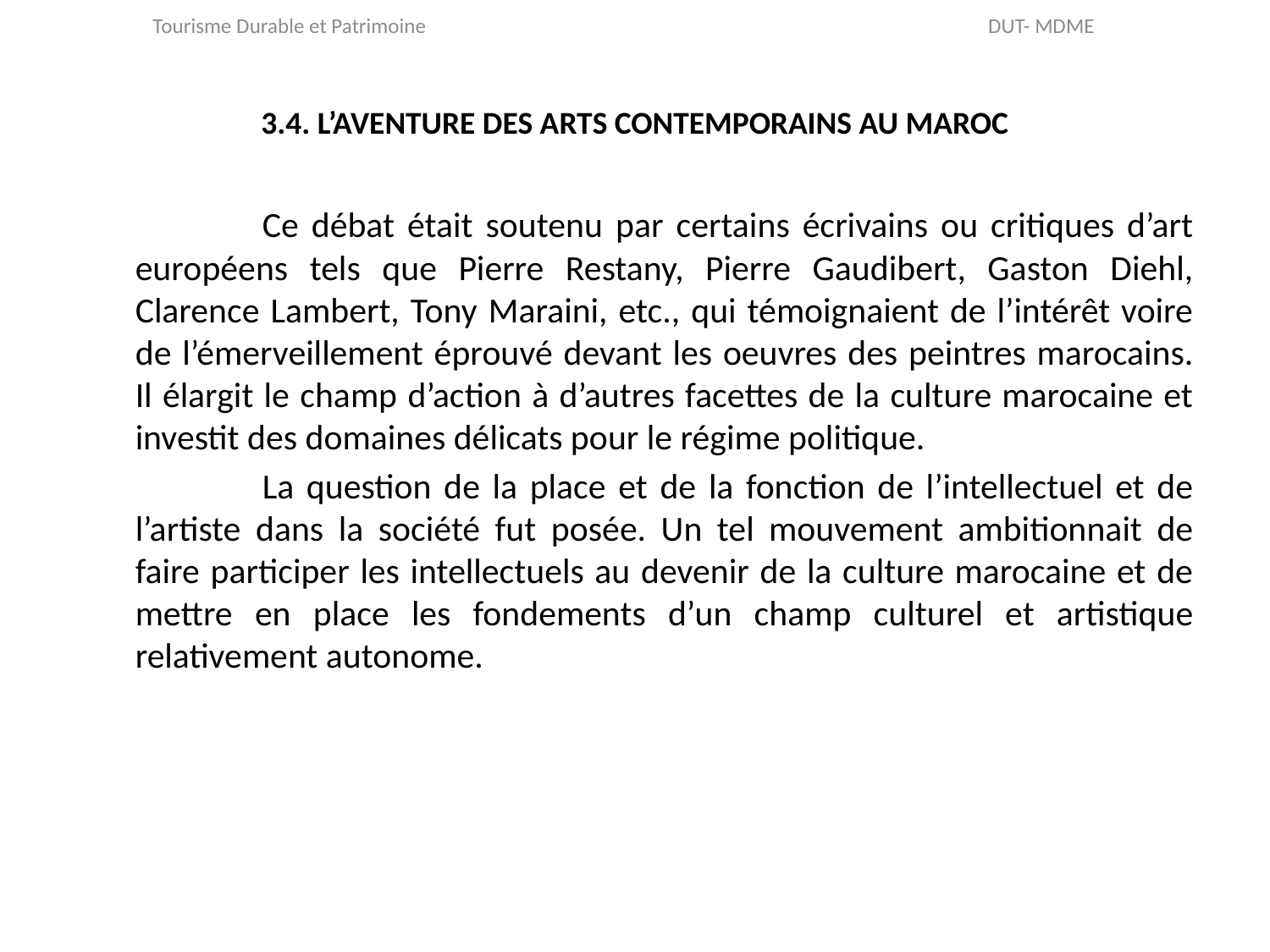

Tourisme Durable et Patrimoine                                                                                                                    DUT- MDME
# 3.4. L’AVENTURE DES ARTS CONTEMPORAINS AU MAROC
		Ce débat était soutenu par certains écrivains ou critiques d’art européens tels que Pierre Restany, Pierre Gaudibert, Gaston Diehl, Clarence Lambert, Tony Maraini, etc., qui témoignaient de l’intérêt voire de l’émerveillement éprouvé devant les oeuvres des peintres marocains. Il élargit le champ d’action à d’autres facettes de la culture marocaine et investit des domaines délicats pour le régime politique.
		La question de la place et de la fonction de l’intellectuel et de l’artiste dans la société fut posée. Un tel mouvement ambitionnait de faire participer les intellectuels au devenir de la culture marocaine et de mettre en place les fondements d’un champ culturel et artistique relativement autonome.